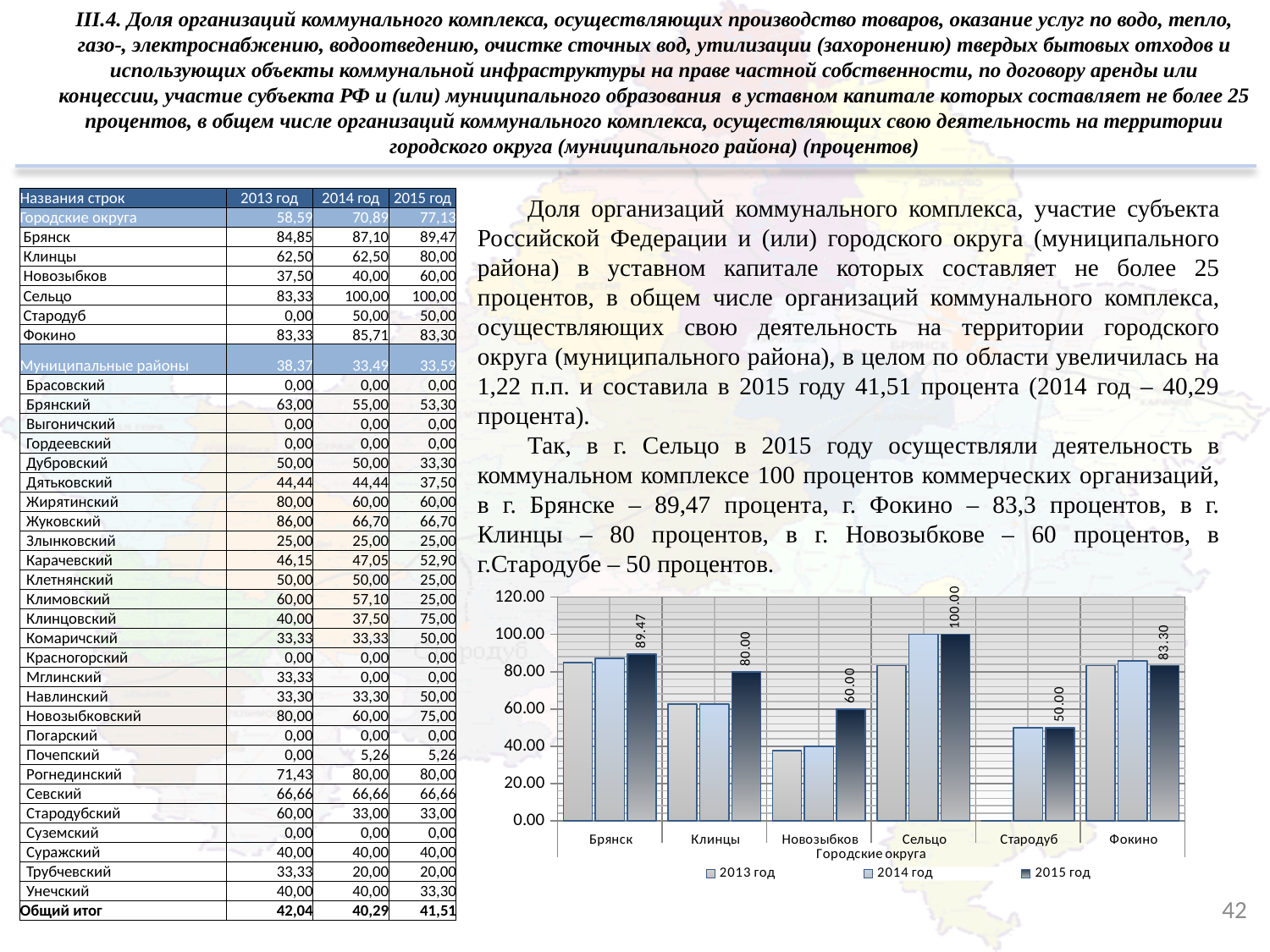

III.4. Доля организаций коммунального комплекса, осуществляющих производство товаров, оказание услуг по водо, тепло, газо-, электроснабжению, водоотведению, очистке сточных вод, утилизации (захоронению) твердых бытовых отходов и использующих объекты коммунальной инфраструктуры на праве частной собственности, по договору аренды или концессии, участие субъекта РФ и (или) муниципального образования  в уставном капитале которых составляет не более 25 процентов, в общем числе организаций коммунального комплекса, осуществляющих свою деятельность на территории городского округа (муниципального района) (процентов)
Доля организаций коммунального комплекса, участие субъекта Российской Федерации и (или) городского округа (муниципального района) в уставном капитале которых составляет не более 25 процентов, в общем числе организаций коммунального комплекса, осуществляющих свою деятельность на территории городского округа (муниципального района), в целом по области увеличилась на 1,22 п.п. и составила в 2015 году 41,51 процента (2014 год – 40,29 процента).
Так, в г. Сельцо в 2015 году осуществляли деятельность в коммунальном комплексе 100 процентов коммерческих организаций, в г. Брянске – 89,47 процента, г. Фокино – 83,3 процентов, в г. Клинцы – 80 процентов, в г. Новозыбкове – 60 процентов, в г.Стародубе – 50 процентов.

| Названия строк | 2013 год | 2014 год | 2015 год |
| --- | --- | --- | --- |
| Городские округа | 58,59 | 70,89 | 77,13 |
| Брянск | 84,85 | 87,10 | 89,47 |
| Клинцы | 62,50 | 62,50 | 80,00 |
| Новозыбков | 37,50 | 40,00 | 60,00 |
| Сельцо | 83,33 | 100,00 | 100,00 |
| Стародуб | 0,00 | 50,00 | 50,00 |
| Фокино | 83,33 | 85,71 | 83,30 |
| Муниципальные районы | 38,37 | 33,49 | 33,59 |
| Брасовский | 0,00 | 0,00 | 0,00 |
| Брянский | 63,00 | 55,00 | 53,30 |
| Выгоничский | 0,00 | 0,00 | 0,00 |
| Гордеевский | 0,00 | 0,00 | 0,00 |
| Дубровский | 50,00 | 50,00 | 33,30 |
| Дятьковский | 44,44 | 44,44 | 37,50 |
| Жирятинский | 80,00 | 60,00 | 60,00 |
| Жуковский | 86,00 | 66,70 | 66,70 |
| Злынковский | 25,00 | 25,00 | 25,00 |
| Карачевский | 46,15 | 47,05 | 52,90 |
| Клетнянский | 50,00 | 50,00 | 25,00 |
| Климовский | 60,00 | 57,10 | 25,00 |
| Клинцовский | 40,00 | 37,50 | 75,00 |
| Комаричский | 33,33 | 33,33 | 50,00 |
| Красногорский | 0,00 | 0,00 | 0,00 |
| Мглинский | 33,33 | 0,00 | 0,00 |
| Навлинский | 33,30 | 33,30 | 50,00 |
| Новозыбковский | 80,00 | 60,00 | 75,00 |
| Погарский | 0,00 | 0,00 | 0,00 |
| Почепский | 0,00 | 5,26 | 5,26 |
| Рогнединский | 71,43 | 80,00 | 80,00 |
| Севский | 66,66 | 66,66 | 66,66 |
| Стародубский | 60,00 | 33,00 | 33,00 |
| Суземский | 0,00 | 0,00 | 0,00 |
| Суражский | 40,00 | 40,00 | 40,00 |
| Трубчевский | 33,33 | 20,00 | 20,00 |
| Унечский | 40,00 | 40,00 | 33,30 |
| Общий итог | 42,04 | 40,29 | 41,51 |

### Chart

| Category | 2013 год | 2014 год | 2015 год |
|---|---|---|---|
|  Брянск | 84.85 | 87.1 | 89.47 |
|  Клинцы | 62.5 | 62.5 | 80.0 |
|  Новозыбков | 37.5 | 40.0 | 60.0 |
|  Сельцо | 83.33 | 100.0 | 100.0 |
|  Стародуб | 0.0 | 50.0 | 50.0 |
|  Фокино | 83.33 | 85.71000000000002 | 83.3 |
42